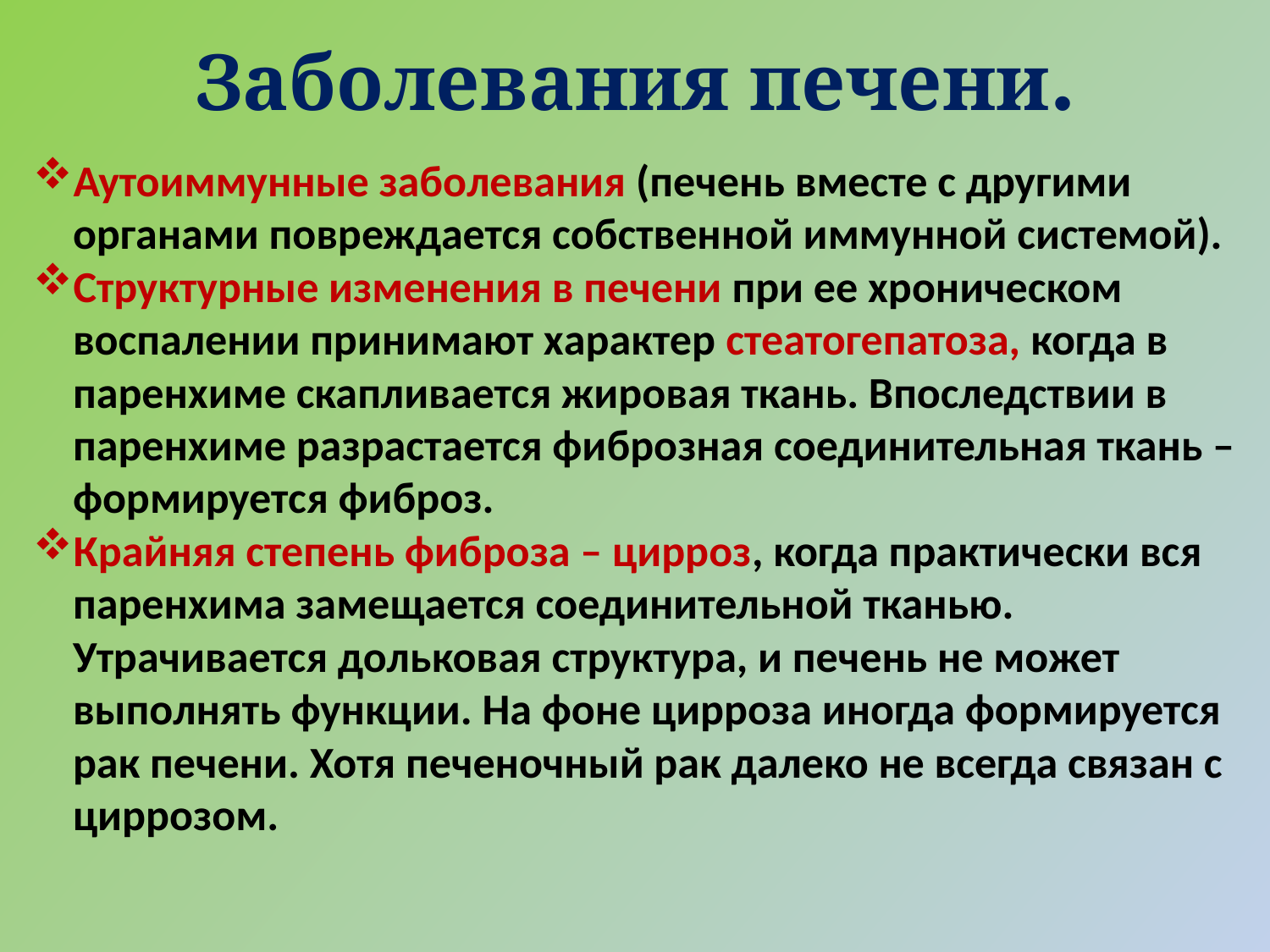

# Заболевания печени.
Аутоиммунные заболевания (печень вместе с другими органами повреждается собственной иммунной системой).
Структурные изменения в печени при ее хроническом воспалении принимают характер стеатогепатоза, когда в паренхиме скапливается жировая ткань. Впоследствии в паренхиме разрастается фиброзная соединительная ткань – формируется фиброз.
Крайняя степень фиброза – цирроз, когда практически вся паренхима замещается соединительной тканью. Утрачивается дольковая структура, и печень не может выполнять функции. На фоне цирроза иногда формируется рак печени. Хотя печеночный рак далеко не всегда связан с циррозом.